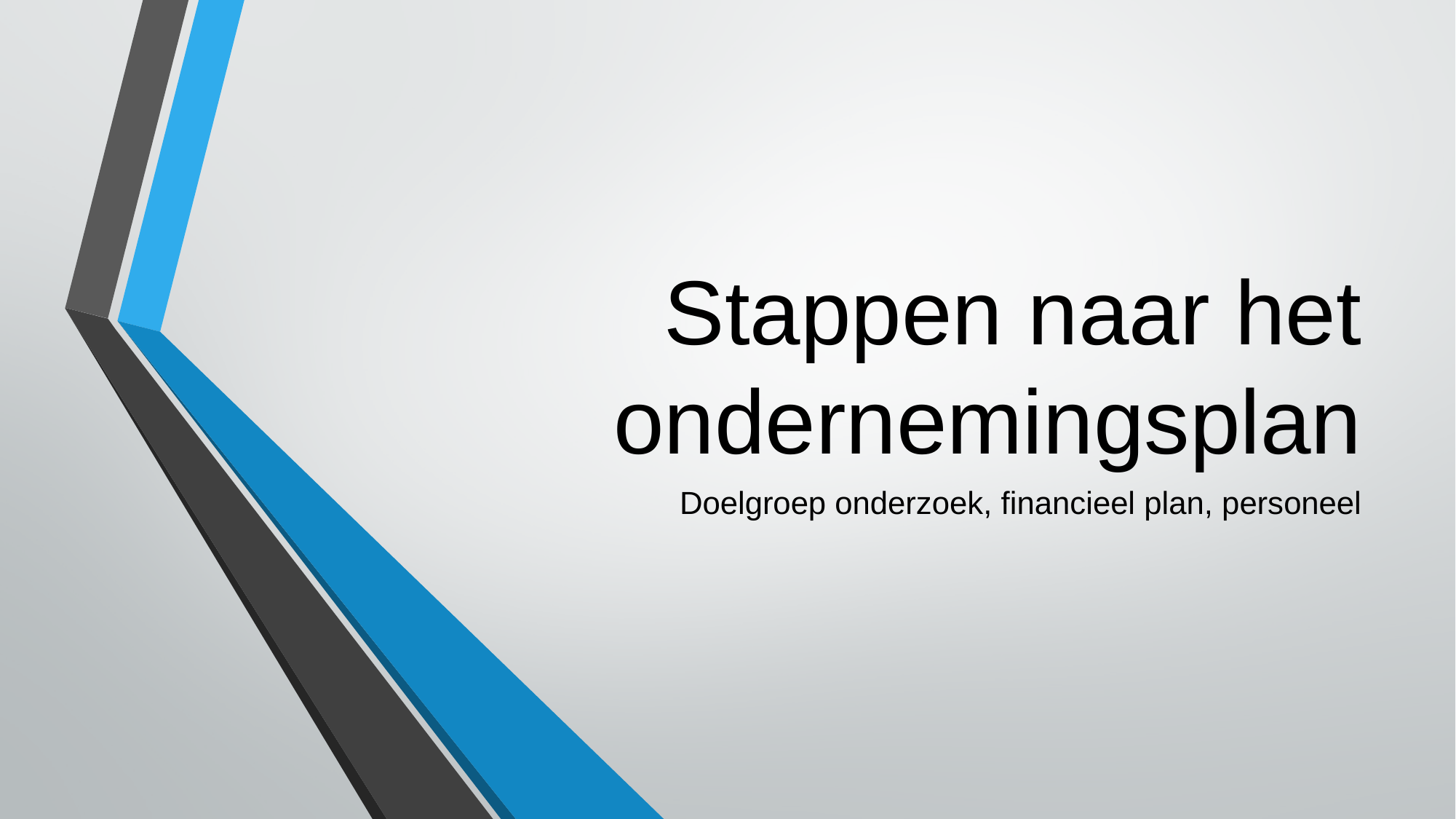

# Stappen naar het ondernemingsplan
Doelgroep onderzoek, financieel plan, personeel